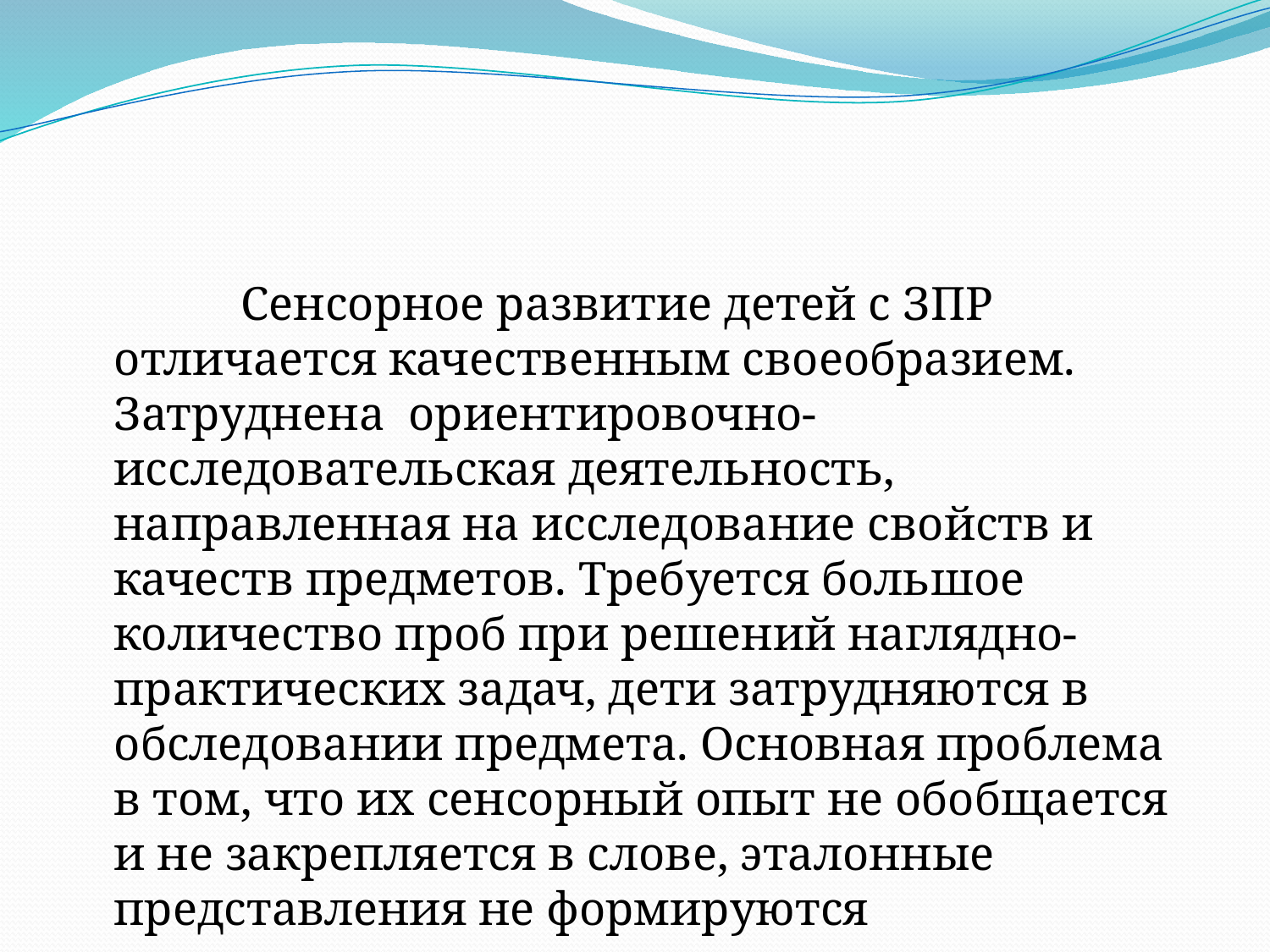

#
		Сенсорное развитие детей с ЗПР отличается качественным своеобразием. Затруднена  ориентировочно-исследовательская деятельность, направленная на исследование свойств и качеств предметов. Требуется большое количество проб при решений наглядно-практических задач, дети затрудняются в обследовании предмета. Основная проблема в том, что их сенсорный опыт не обобщается и не закрепляется в слове, эталонные представления не формируются своевременно.